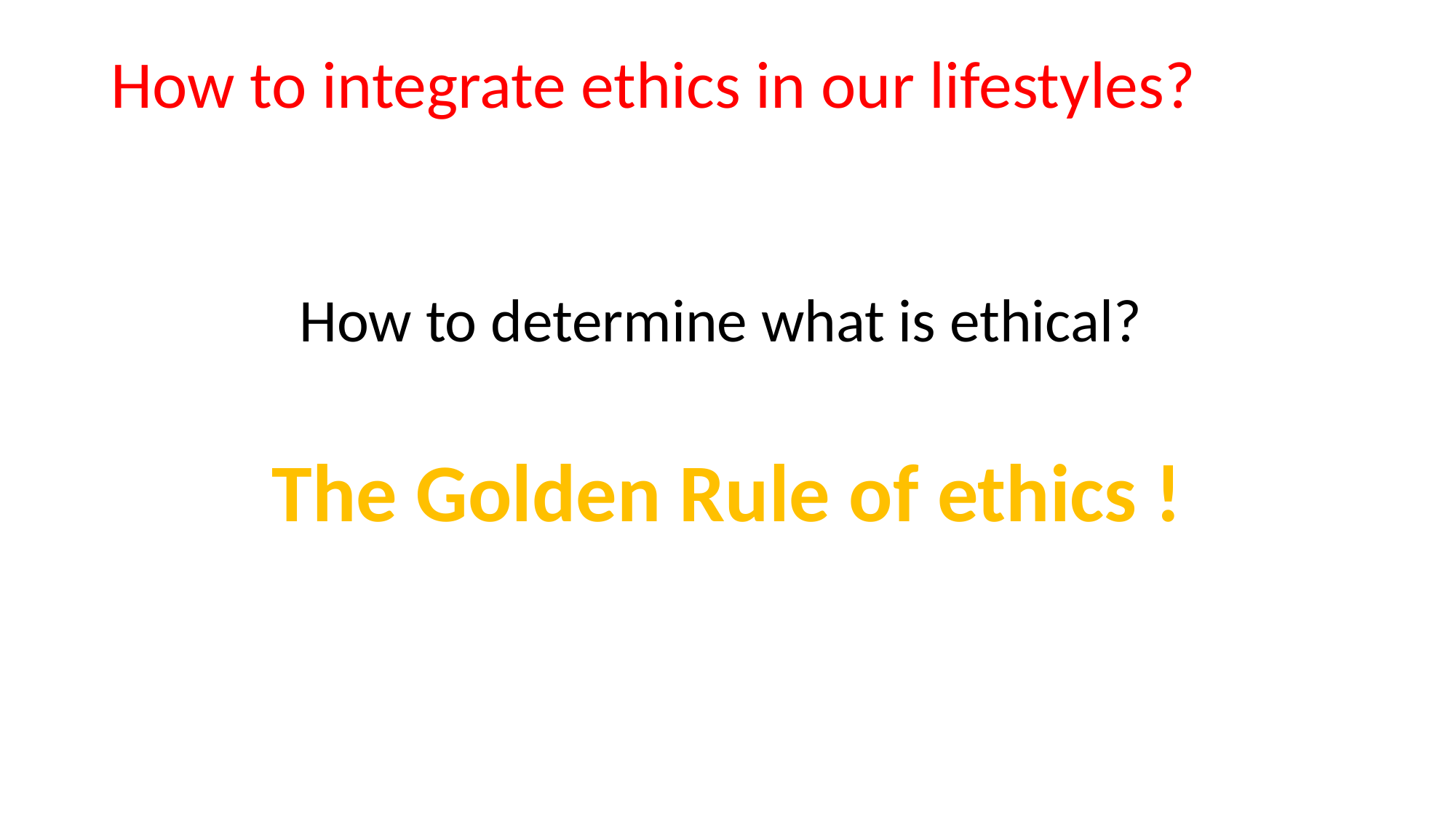

# How to integrate ethics in our lifestyles?

How to determine what is ethical?

The Golden Rule of ethics !